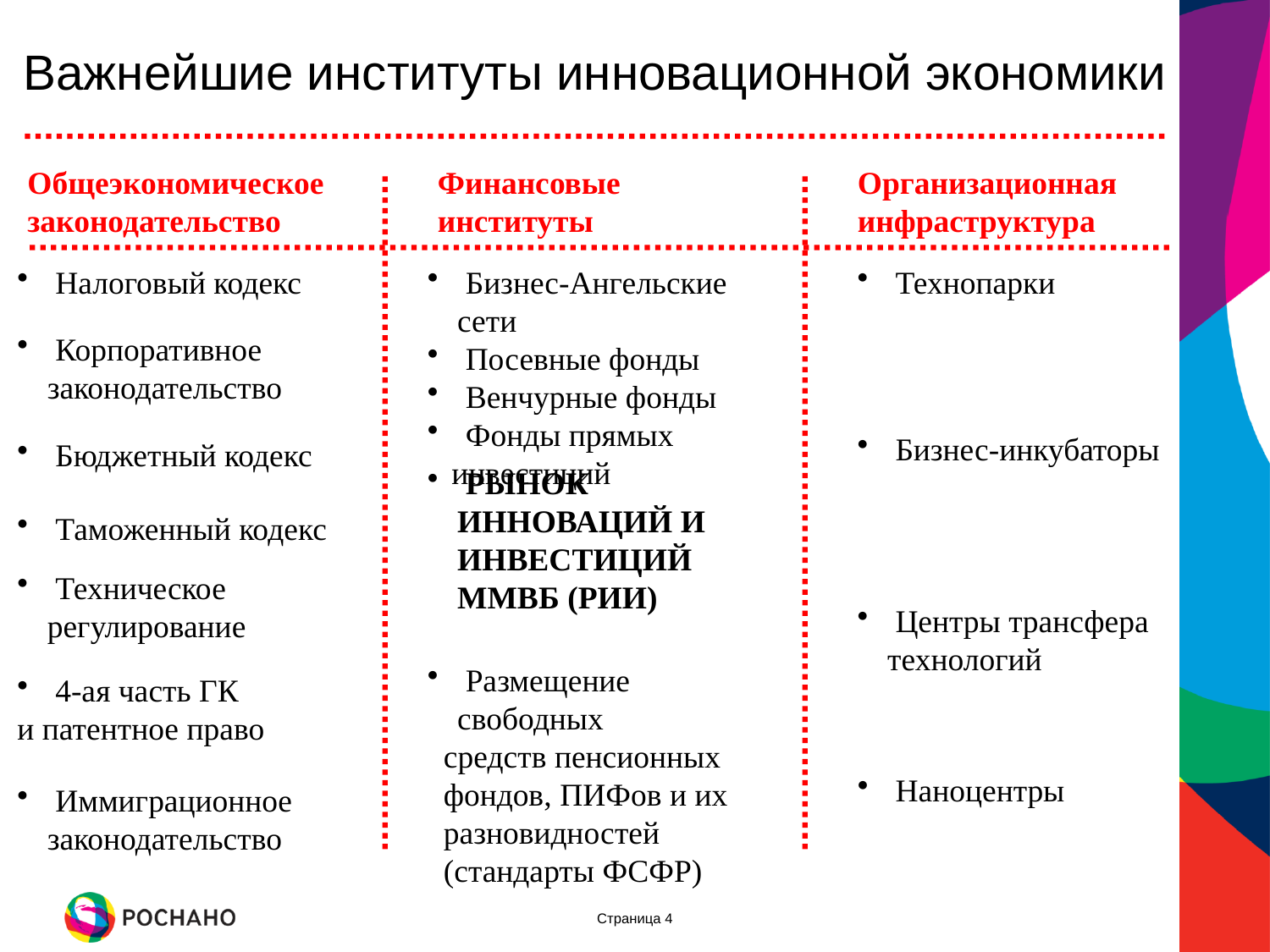

Важнейшие институты инновационной экономики

Общеэкономическое законодательство
Финансовые
институты
Организационная инфраструктура

 Налоговый кодекс
 Бизнес-Ангельские сети
 Посевные фонды
 Венчурные фонды
 Фонды прямых
   инвестиций
 Технопарки
 Корпоративное законодательство

 РЫНОК ИННОВАЦИЙ И ИНВЕСТИЦИЙ ММВБ (РИИ)
 Бизнес-инкубаторы
 Бюджетный кодекс
 Таможенный кодекс
 Техническое регулирование
 Центры трансфера технологий

 Размещение свободных
  средств пенсионных
  фондов, ПИФов и их
  разновидностей
  (стандарты ФСФР)
 4-ая часть ГК
и патентное право
 Наноцентры
 Иммиграционное законодательство

Страница 4